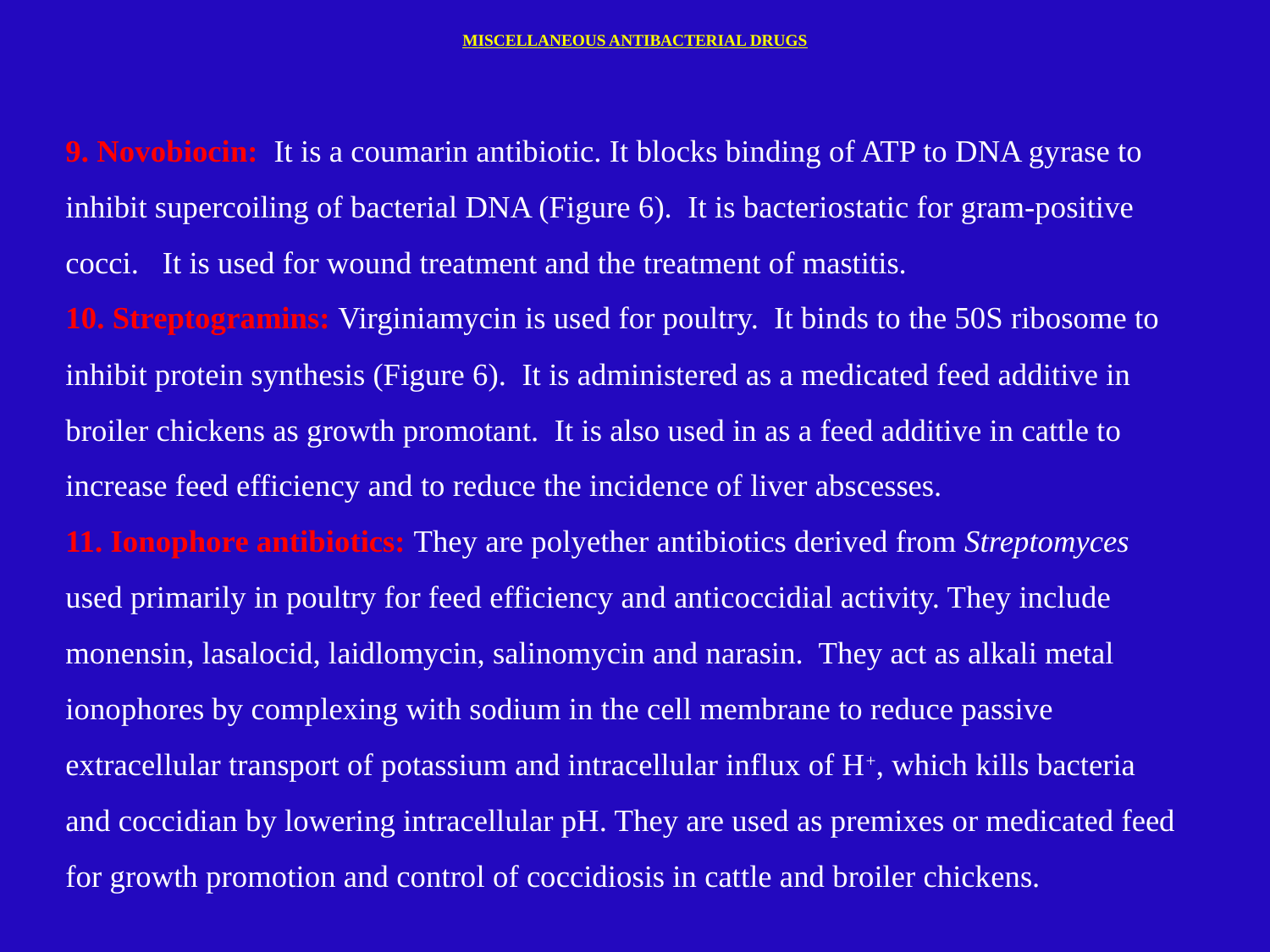

# MISCELLANEOUS ANTIBACTERIAL DRUGS
9. Novobiocin:  It is a coumarin antibiotic. It blocks binding of ATP to DNA gyrase to inhibit supercoiling of bacterial DNA (Figure 6).  It is bacteriostatic for gram-positive cocci.   It is used for wound treatment and the treatment of mastitis.
10. Streptogramins: Virginiamycin is used for poultry.  It binds to the 50S ribosome to inhibit protein synthesis (Figure 6).  It is administered as a medicated feed additive in broiler chickens as growth promotant.  It is also used in as a feed additive in cattle to increase feed efficiency and to reduce the incidence of liver abscesses.
11. Ionophore antibiotics: They are polyether antibiotics derived from Streptomyces used primarily in poultry for feed efficiency and anticoccidial activity. They include monensin, lasalocid, laidlomycin, salinomycin and narasin.  They act as alkali metal ionophores by complexing with sodium in the cell membrane to reduce passive extracellular transport of potassium and intracellular influx of H+, which kills bacteria and coccidian by lowering intracellular pH. They are used as premixes or medicated feed for growth promotion and control of coccidiosis in cattle and broiler chickens.